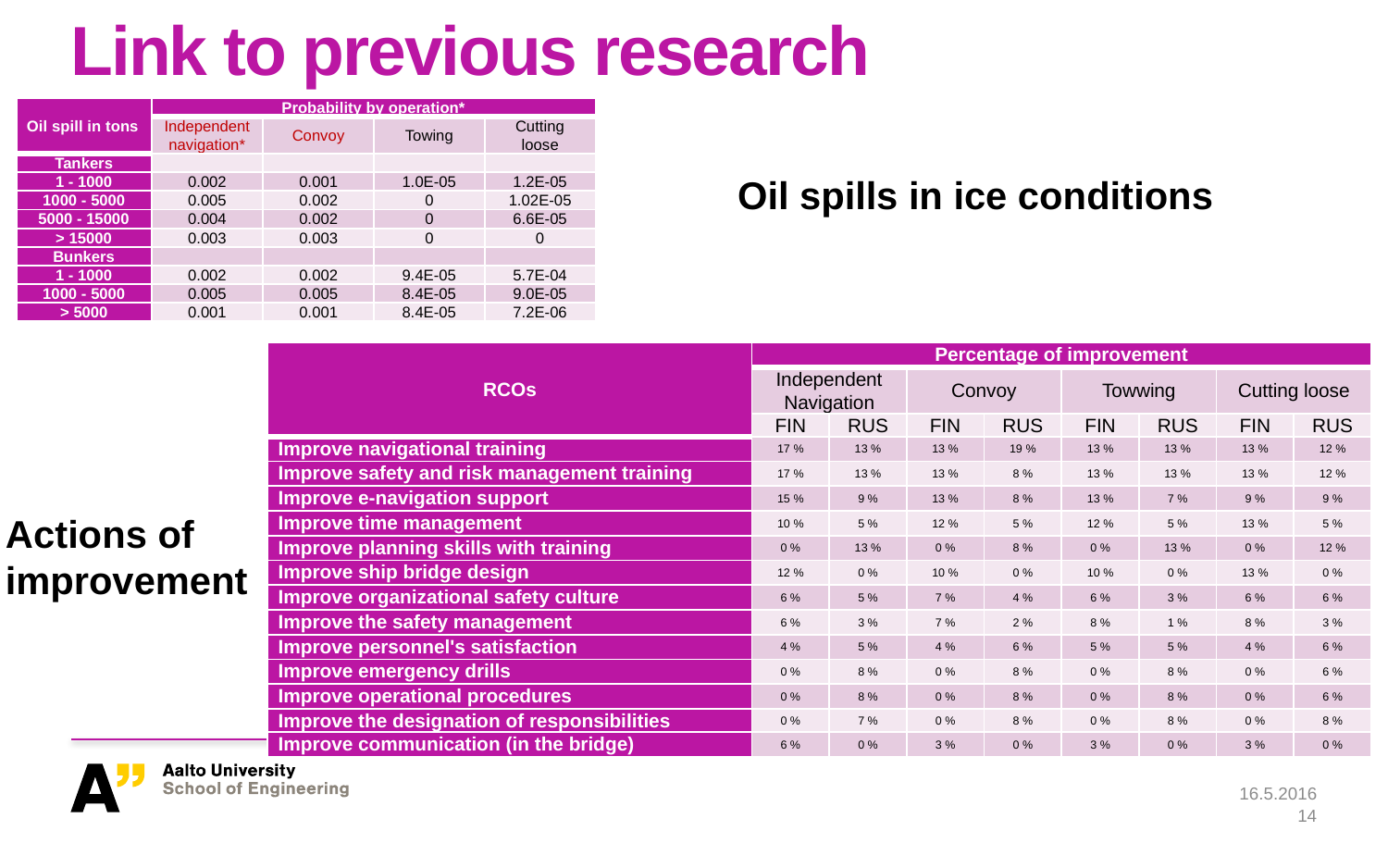

# Link to previous research
| Oil spill in tons | Probability by operation\* |  |  |  |
| --- | --- | --- | --- | --- |
|  | Independent navigation\* | Convoy | Towing | Cutting loose |
| Tankers |  |  |  |  |
| 1 - 1000 | 0.002 | 0.001 | 1.0E-05 | 1.2E-05 |
| 1000 - 5000 | 0.005 | 0.002 | 0 | 1.02E-05 |
| 5000 - 15000 | 0.004 | 0.002 | 0 | 6.6E-05 |
| > 15000 | 0.003 | 0.003 | 0 | 0 |
| Bunkers |  |  |  |  |
| 1 - 1000 | 0.002 | 0.002 | 9.4E-05 | 5.7E-04 |
| 1000 - 5000 | 0.005 | 0.005 | 8.4E-05 | 9.0E-05 |
| > 5000 | 0.001 | 0.001 | 8.4E-05 | 7.2E-06 |
Oil spills in ice conditions
| RCOs | Percentage of improvement |  |  |  |  |  |  |  |
| --- | --- | --- | --- | --- | --- | --- | --- | --- |
|  | Independent Navigation |  | Convoy |  | Towwing |  | Cutting loose |  |
|  | FIN | RUS | FIN | RUS | FIN | RUS | FIN | RUS |
| Improve navigational training | 17 % | 13 % | 13 % | 19 % | 13 % | 13 % | 13 % | 12 % |
| Improve safety and risk management training | 17 % | 13 % | 13 % | 8 % | 13 % | 13 % | 13 % | 12 % |
| Improve e-navigation support | 15 % | 9 % | 13 % | 8 % | 13 % | 7 % | 9 % | 9 % |
| Improve time management | 10 % | 5 % | 12 % | 5 % | 12 % | 5 % | 13 % | 5 % |
| Improve planning skills with training | 0 % | 13 % | 0 % | 8 % | 0 % | 13 % | 0 % | 12 % |
| Improve ship bridge design | 12 % | 0 % | 10 % | 0 % | 10 % | 0 % | 13 % | 0 % |
| Improve organizational safety culture | 6 % | 5 % | 7 % | 4 % | 6 % | 3 % | 6 % | 6 % |
| Improve the safety management | 6 % | 3 % | 7 % | 2 % | 8 % | 1 % | 8 % | 3 % |
| Improve personnel's satisfaction | 4 % | 5 % | 4 % | 6 % | 5 % | 5 % | 4 % | 6 % |
| Improve emergency drills | 0 % | 8 % | 0 % | 8 % | 0 % | 8 % | 0 % | 6 % |
| Improve operational procedures | 0 % | 8 % | 0 % | 8 % | 0 % | 8 % | 0 % | 6 % |
| Improve the designation of responsibilities | 0 % | 7 % | 0 % | 8 % | 0 % | 8 % | 0 % | 8 % |
| Improve communication (in the bridge) | 6 % | 0 % | 3 % | 0 % | 3 % | 0 % | 3 % | 0 % |
Actions of
improvement

16.5.2016
14